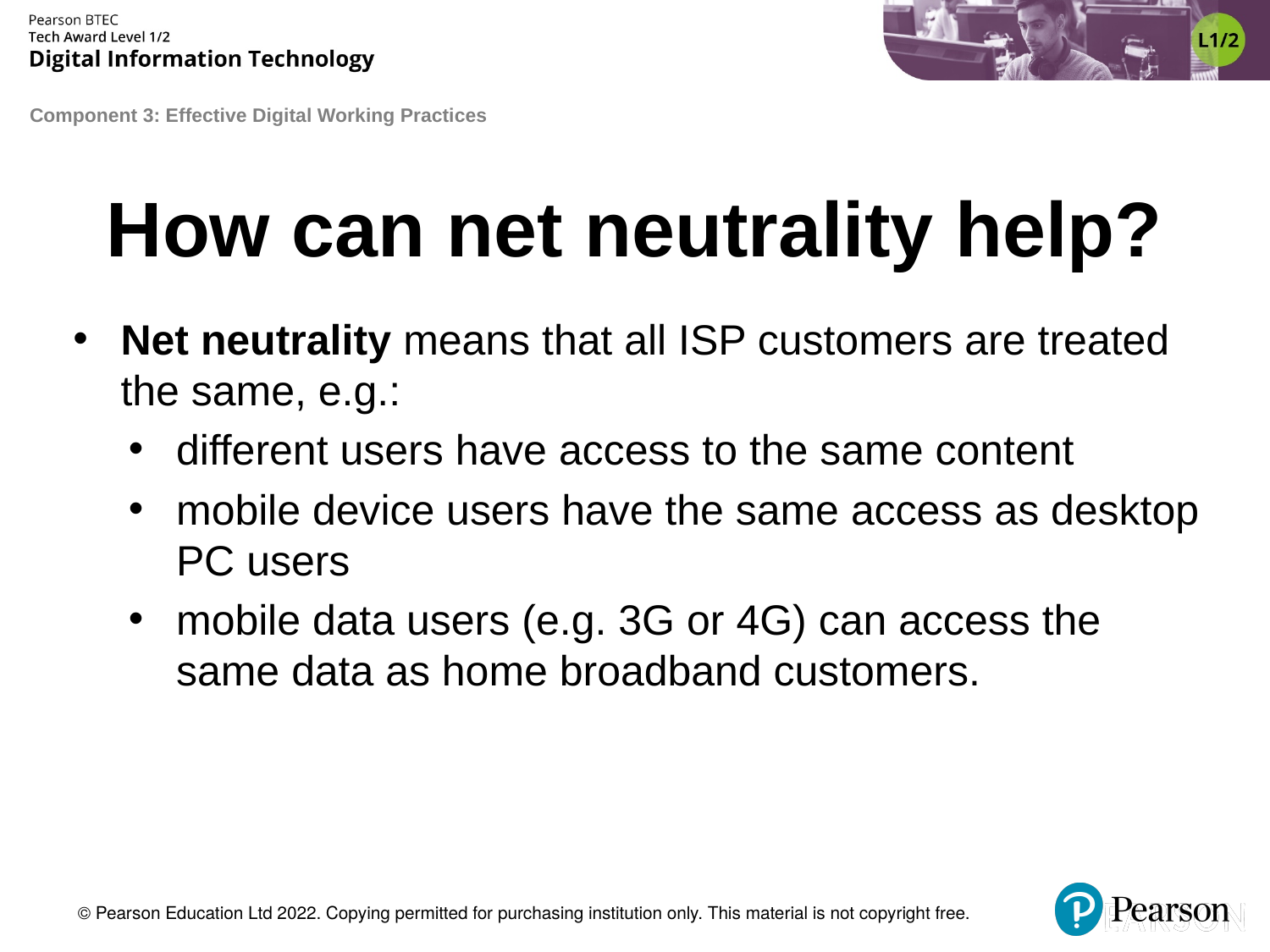

# How can net neutrality help?
Net neutrality means that all ISP customers are treated the same, e.g.:
different users have access to the same content
mobile device users have the same access as desktop PC users
mobile data users (e.g. 3G or 4G) can access the same data as home broadband customers.
© Pearson Education Ltd 2022. Copying permitted for purchasing institution only. This material is not copyright free.